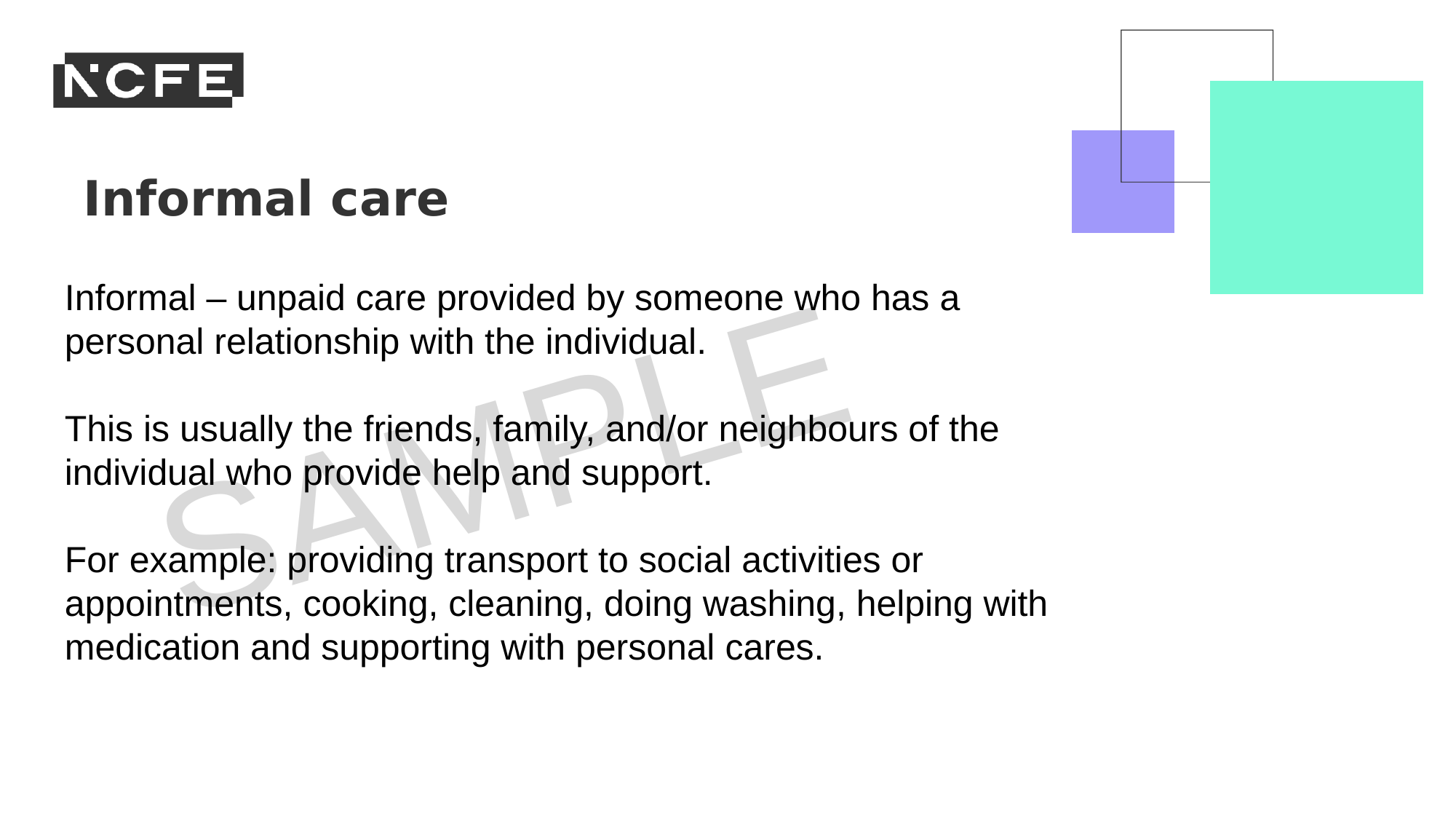

Informal care
Informal – unpaid care provided by someone who has a personal relationship with the individual.

This is usually the friends, family, and/or neighbours of the individual who provide help and support.

For example: providing transport to social activities or appointments, cooking, cleaning, doing washing, helping with medication and supporting with personal cares.